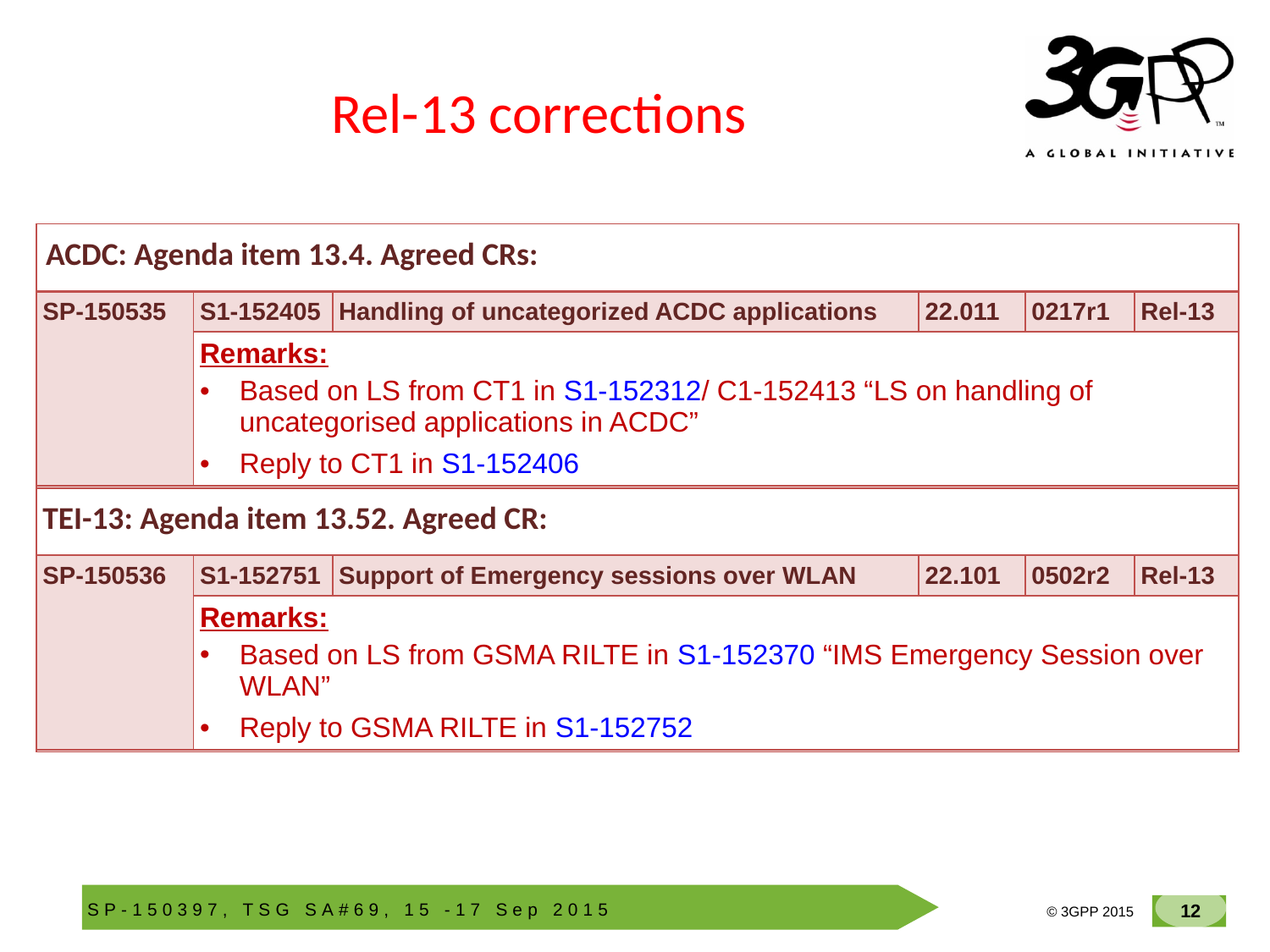

# Rel-13 corrections
| ACDC: Agenda item 13.4. Agreed CRs: |  |  |  |  |  |
| --- | --- | --- | --- | --- | --- |
| SP-150535 | S1-152405 | Handling of uncategorized ACDC applications | 22.011 | 0217r1 | Rel-13 |
|  | Remarks: Based on LS from CT1 in S1-152312/ C1-152413 “LS on handling of uncategorised applications in ACDC” Reply to CT1 in S1-152406 |  |  |  |  |
|  |  |  |  |  |  |
| TEI-13: Agenda item 13.52. Agreed CR: |  |  |  |  |  |
| SP-150536 | S1-152751 | Support of Emergency sessions over WLAN | 22.101 | 0502r2 | Rel-13 |
|  | Remarks: Based on LS from GSMA RILTE in S1-152370 “IMS Emergency Session over WLAN” Reply to GSMA RILTE in S1-152752 |  |  |  |  |
|  |  |  |  |  |  |